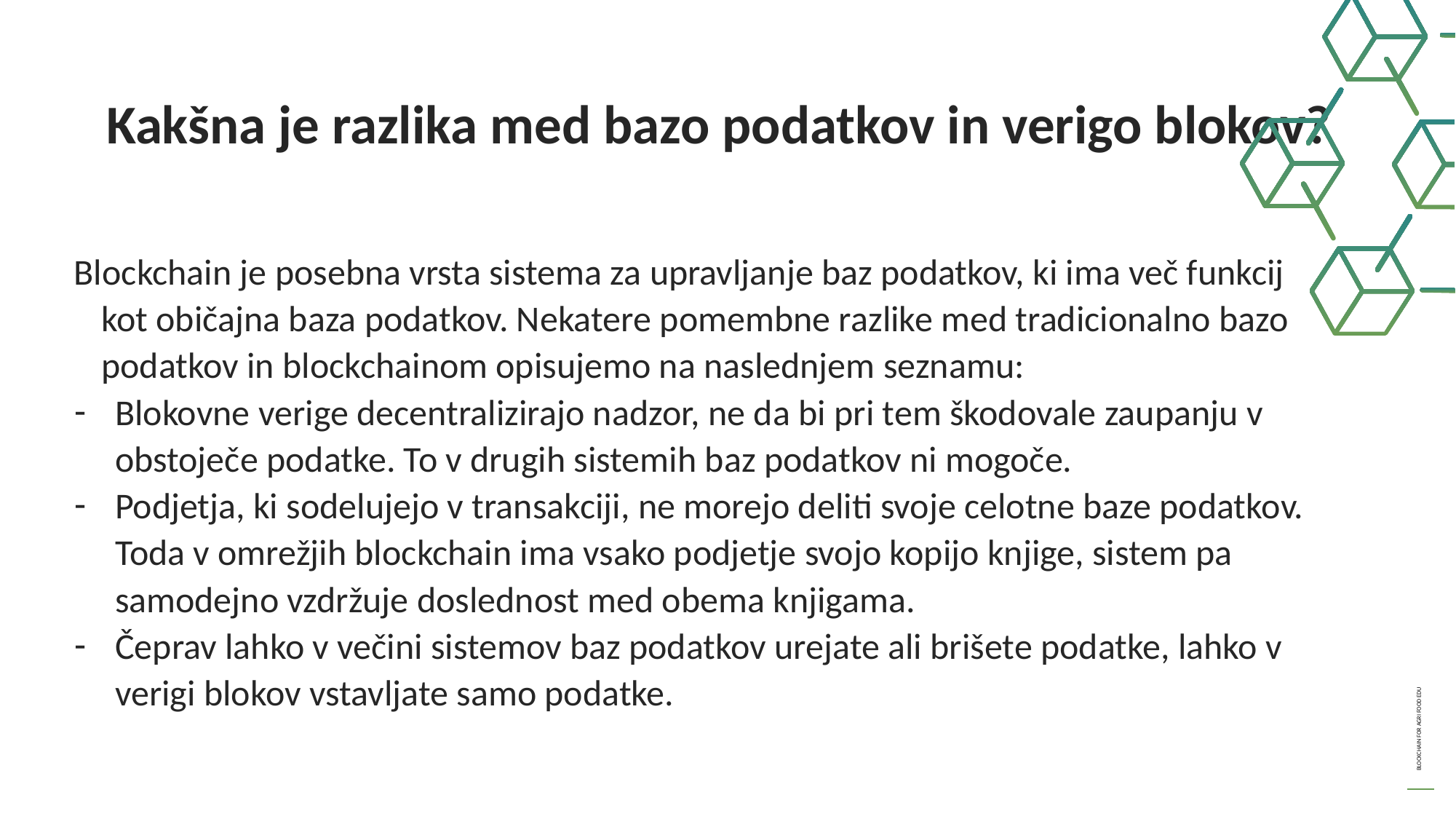

Kakšna je razlika med bazo podatkov in verigo blokov?
Blockchain je posebna vrsta sistema za upravljanje baz podatkov, ki ima več funkcij kot običajna baza podatkov. Nekatere pomembne razlike med tradicionalno bazo podatkov in blockchainom opisujemo na naslednjem seznamu:
Blokovne verige decentralizirajo nadzor, ne da bi pri tem škodovale zaupanju v obstoječe podatke. To v drugih sistemih baz podatkov ni mogoče.
Podjetja, ki sodelujejo v transakciji, ne morejo deliti svoje celotne baze podatkov. Toda v omrežjih blockchain ima vsako podjetje svojo kopijo knjige, sistem pa samodejno vzdržuje doslednost med obema knjigama.
Čeprav lahko v večini sistemov baz podatkov urejate ali brišete podatke, lahko v verigi blokov vstavljate samo podatke.